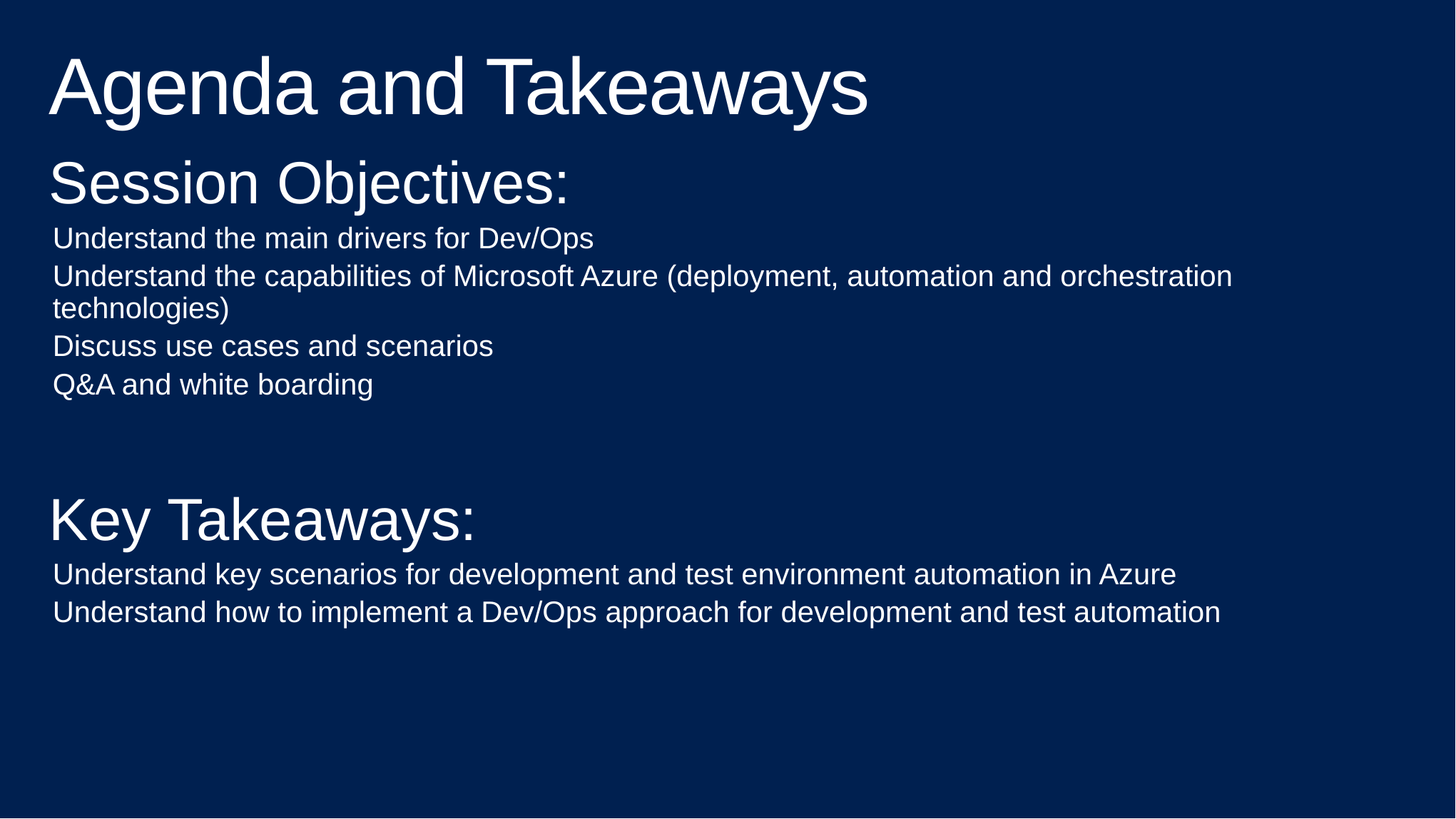

# Agenda and Takeaways
Session Objectives:
Understand the main drivers for Dev/Ops
Understand the capabilities of Microsoft Azure (deployment, automation and orchestration technologies)
Discuss use cases and scenarios
Q&A and white boarding

Key Takeaways:
Understand key scenarios for development and test environment automation in Azure
Understand how to implement a Dev/Ops approach for development and test automation